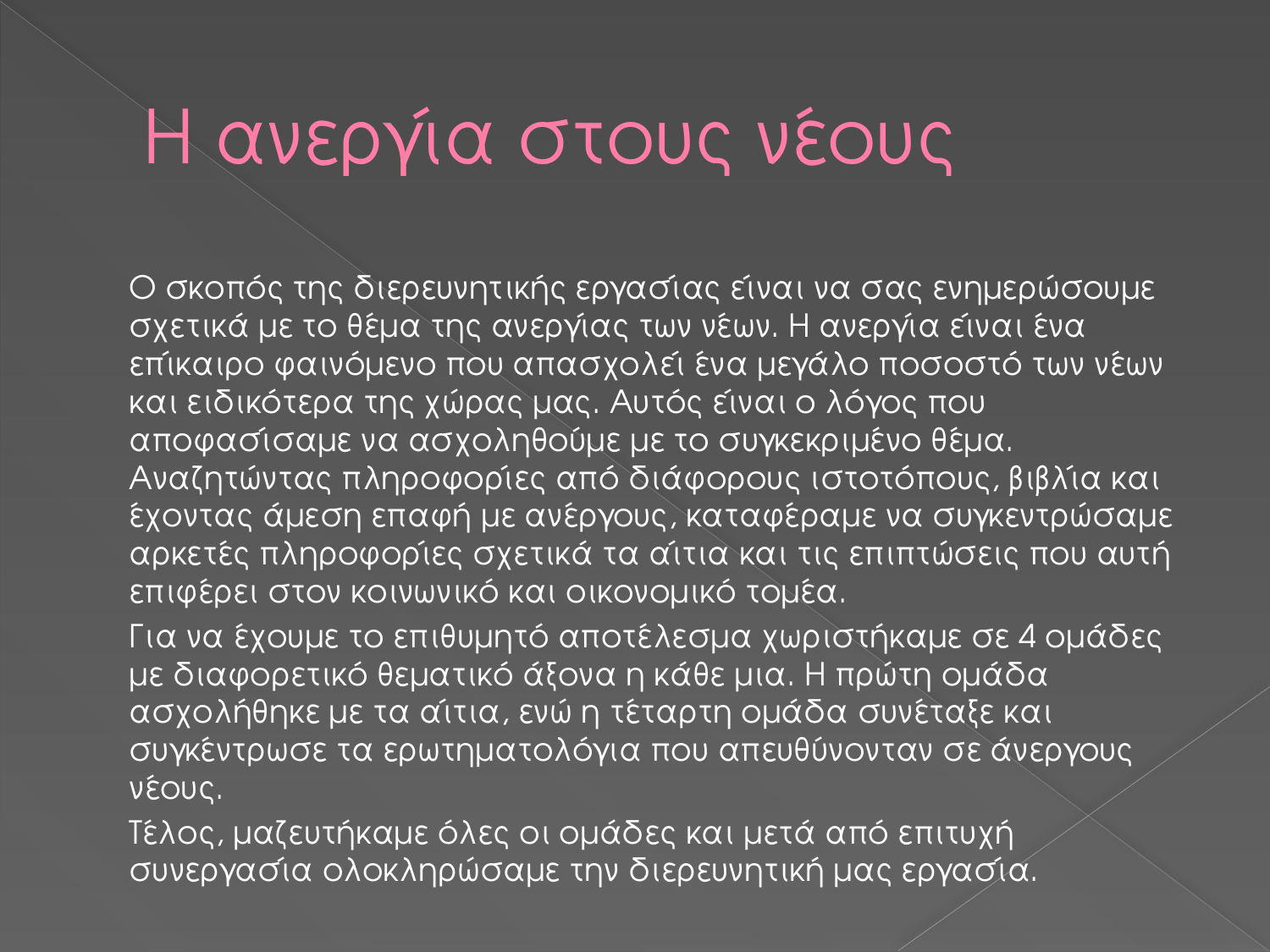

# Η ανεργία στους νέους
		Ο σκοπός της διερευνητικής εργασίας είναι να σας ενημερώσουμε σχετικά με το θέμα της ανεργίας των νέων. Η ανεργία είναι ένα επίκαιρο φαινόμενο που απασχολεί ένα μεγάλο ποσοστό των νέων και ειδικότερα της χώρας μας. Αυτός είναι ο λόγος που αποφασίσαμε να ασχοληθούμε με το συγκεκριμένο θέμα. Αναζητώντας πληροφορίες από διάφορους ιστοτόπους, βιβλία και έχοντας άμεση επαφή με ανέργους, καταφέραμε να συγκεντρώσαμε αρκετές πληροφορίες σχετικά τα αίτια και τις επιπτώσεις που αυτή επιφέρει στον κοινωνικό και οικονομικό τομέα.
		Για να έχουμε το επιθυμητό αποτέλεσμα χωριστήκαμε σε 4 ομάδες με διαφορετικό θεματικό άξονα η κάθε μια. Η πρώτη ομάδα ασχολήθηκε με τα αίτια, ενώ η τέταρτη ομάδα συνέταξε και συγκέντρωσε τα ερωτηματολόγια που απευθύνονταν σε άνεργους νέους.
		Τέλος, μαζευτήκαμε όλες οι ομάδες και μετά από επιτυχή συνεργασία ολοκληρώσαμε την διερευνητική μας εργασία.